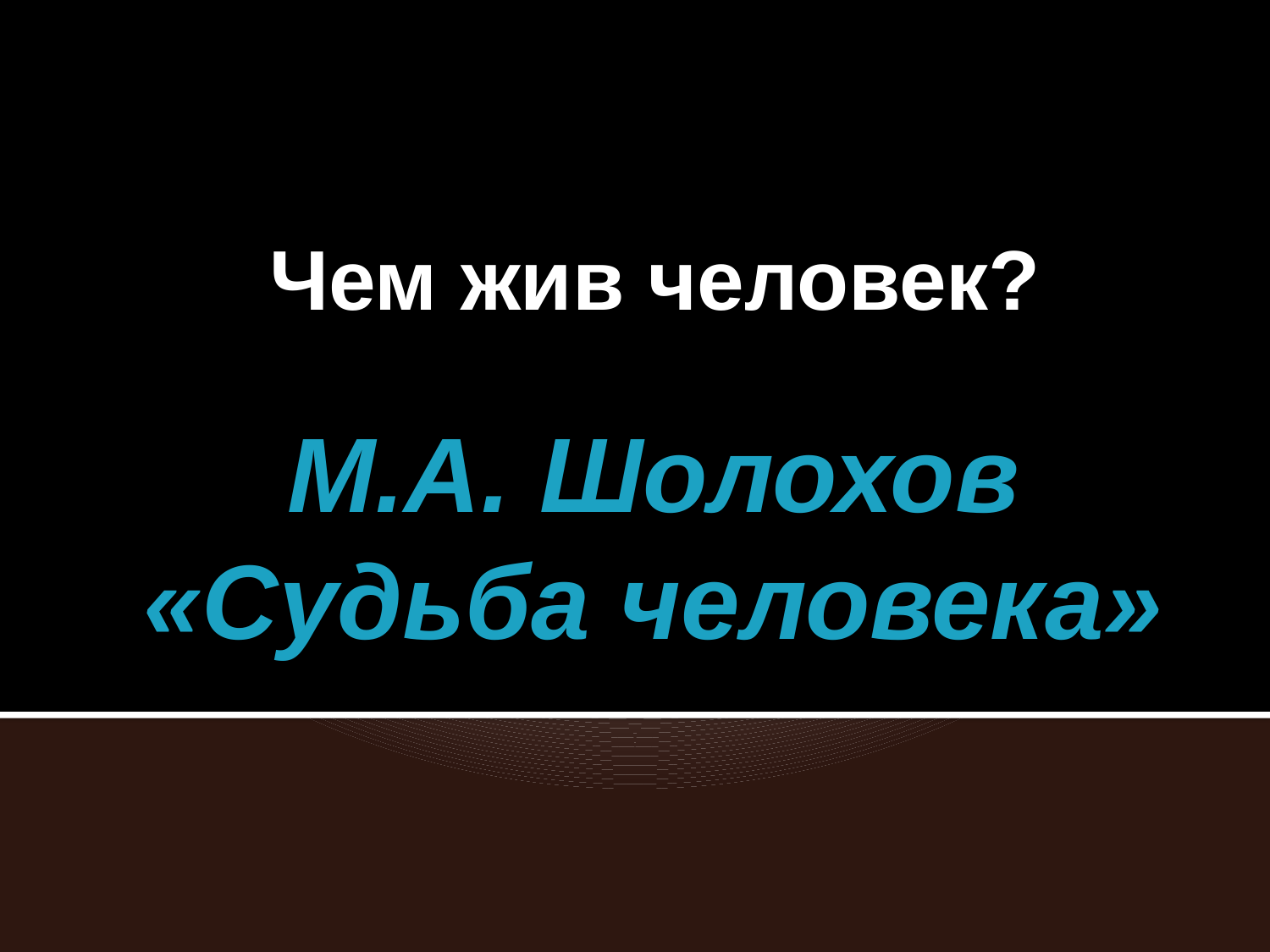

Чем жив человек?
# М.А. Шолохов «Судьба человека»